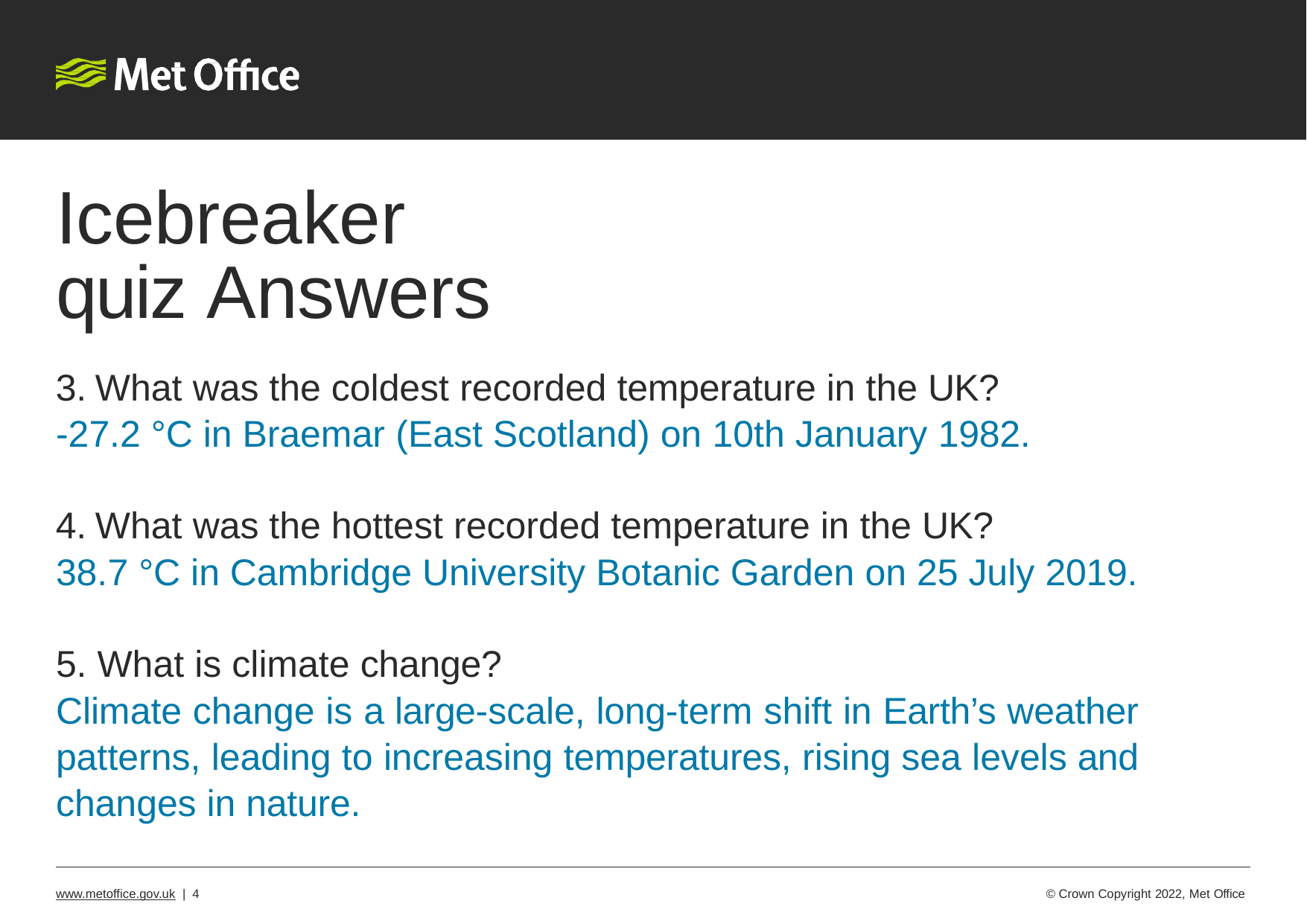

# Icebreaker	quiz Answers
What was the coldest recorded temperature in the UK?
-27.2 °C in Braemar (East Scotland) on 10th January 1982.

What was the hottest recorded temperature in the UK?
38.7 °C in Cambridge University Botanic Garden on 25 July 2019.

5. What is climate change?
Climate change is a large-scale, long-term shift in Earth’s weather patterns, leading to increasing temperatures, rising sea levels and changes in nature.
www.metoffice.gov.uk | 4
© Crown Copyright 2022, Met Office